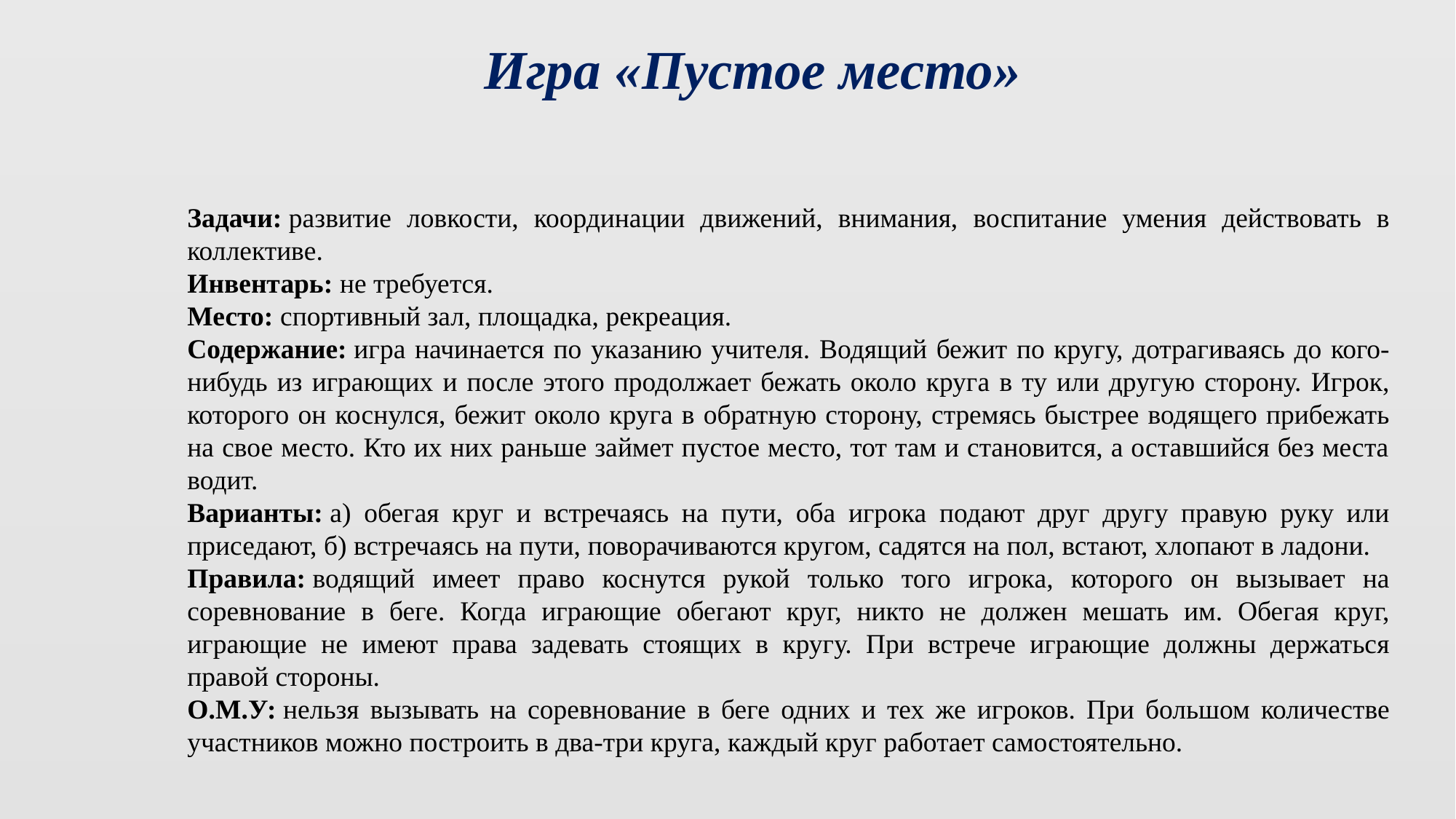

Игра «Пустое место»
Задачи: развитие ловкости, координации движений, внимания, воспитание умения действовать в коллективе.
Инвентарь: не требуется.
Место: спортивный зал, площадка, рекреация.
Содержание: игра начинается по указанию учителя. Водящий бежит по кругу, дотрагиваясь до кого-нибудь из играющих и после этого продолжает бежать около круга в ту или другую сторону. Игрок, которого он коснулся, бежит около круга в обратную сторону, стремясь быстрее водящего прибежать на свое место. Кто их них раньше займет пустое место, тот там и становится, а оставшийся без места водит.
Варианты: а) обегая круг и встречаясь на пути, оба игрока подают друг другу правую руку или приседают, б) встречаясь на пути, поворачиваются кругом, садятся на пол, встают, хлопают в ладони.
Правила: водящий имеет право коснутся рукой только того игрока, которого он вызывает на соревнование в беге. Когда играющие обегают круг, никто не должен мешать им. Обегая круг, играющие не имеют права задевать стоящих в кругу. При встрече играющие должны держаться правой стороны.
О.М.У: нельзя вызывать на соревнование в беге одних и тех же игроков. При большом количестве участников можно построить в два-три круга, каждый круг работает самостоятельно.